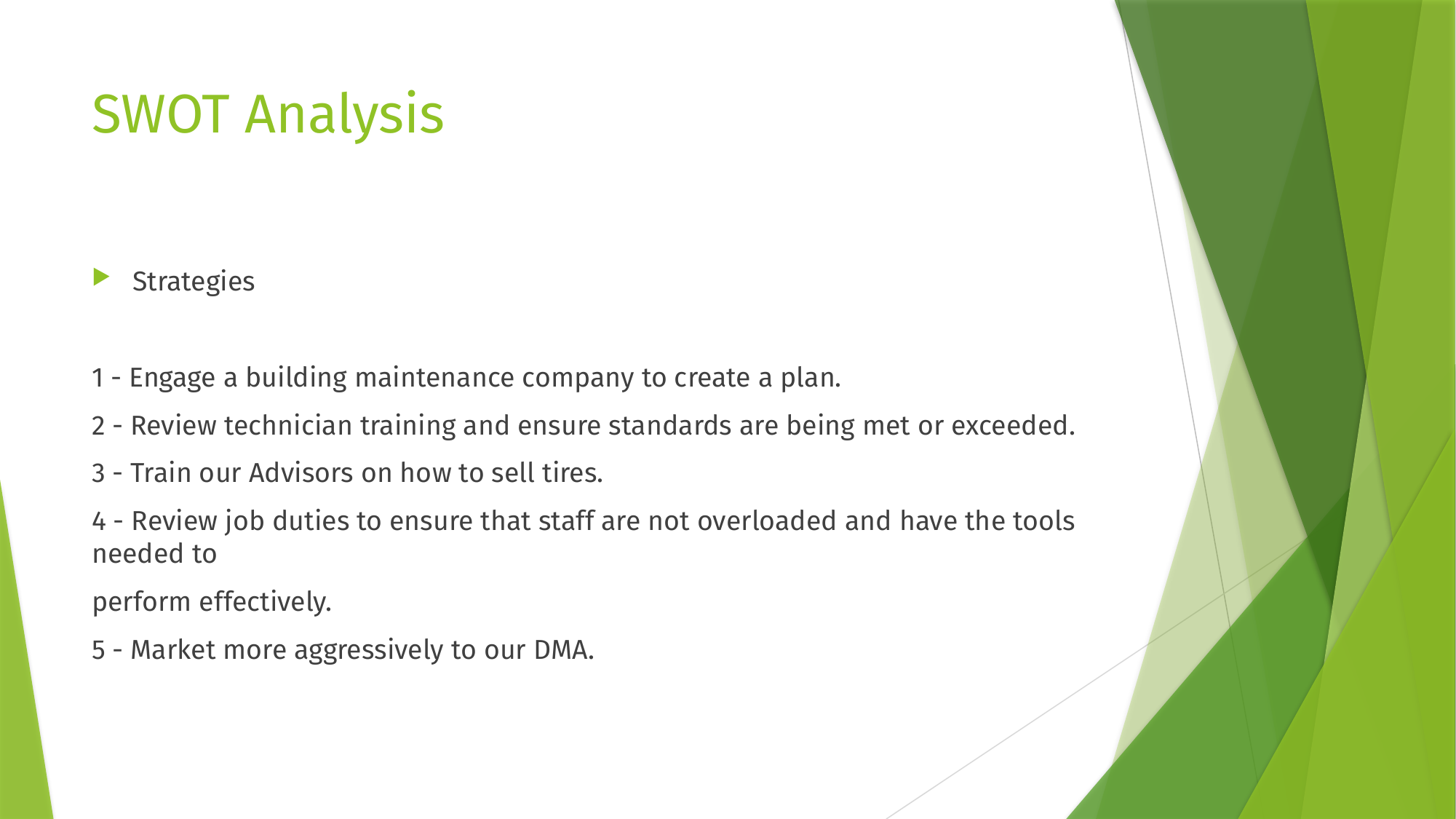

# SWOT Analysis
Strategies

1 - Engage a building maintenance company to create a plan.
2 - Review technician training and ensure standards are being met or exceeded.
3 - Train our Advisors on how to sell tires.
4 - Review job duties to ensure that staff are not overloaded and have the tools needed to
perform effectively.
5 - Market more aggressively to our DMA.